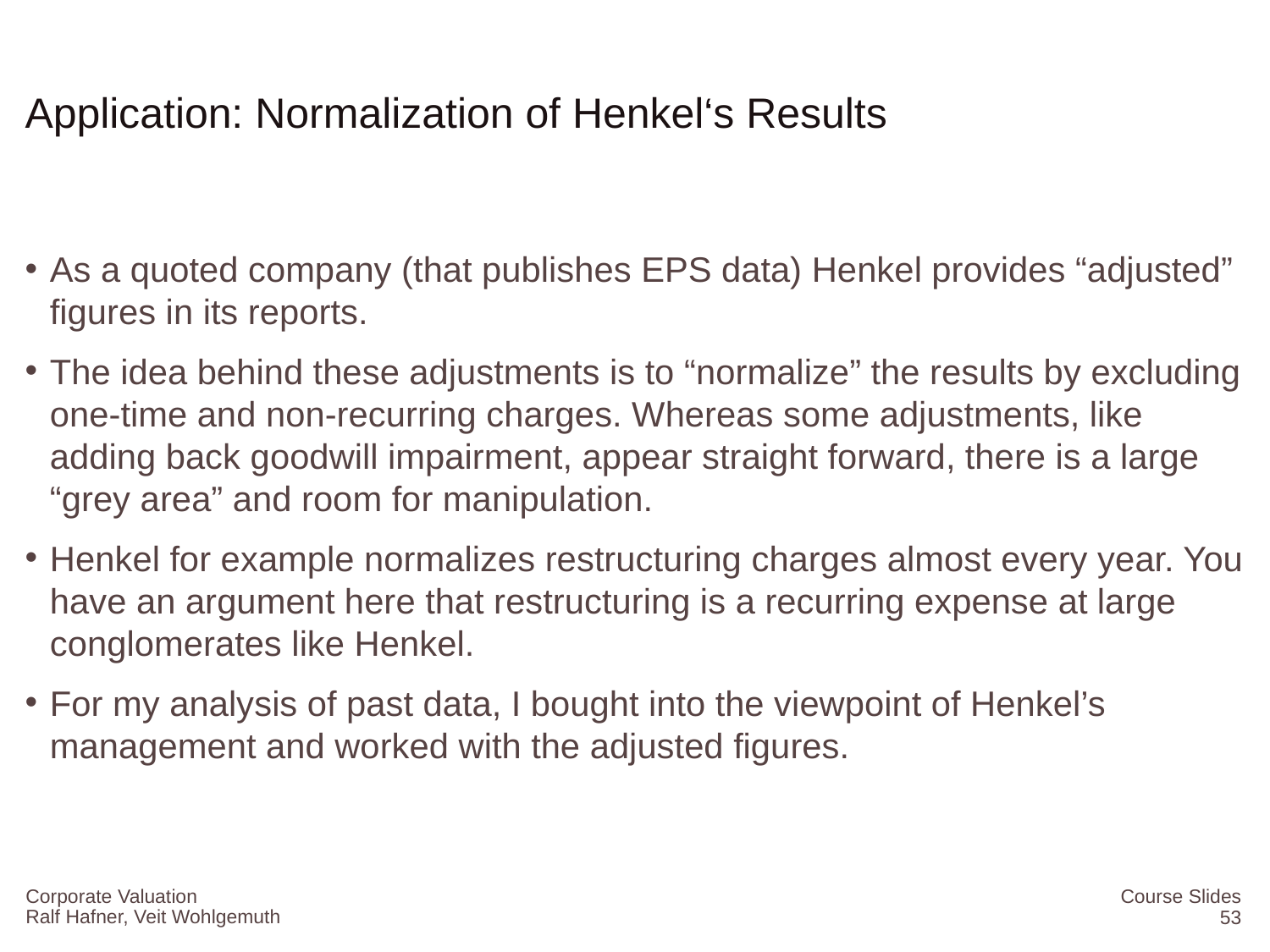

# Application: Normalization of Henkel‘s Results
As a quoted company (that publishes EPS data) Henkel provides “adjusted” figures in its reports.
The idea behind these adjustments is to “normalize” the results by excluding one-time and non-recurring charges. Whereas some adjustments, like adding back goodwill impairment, appear straight forward, there is a large “grey area” and room for manipulation.
Henkel for example normalizes restructuring charges almost every year. You have an argument here that restructuring is a recurring expense at large conglomerates like Henkel.
For my analysis of past data, I bought into the viewpoint of Henkel’s management and worked with the adjusted figures.

Corporate Valuation
Course Slides
53